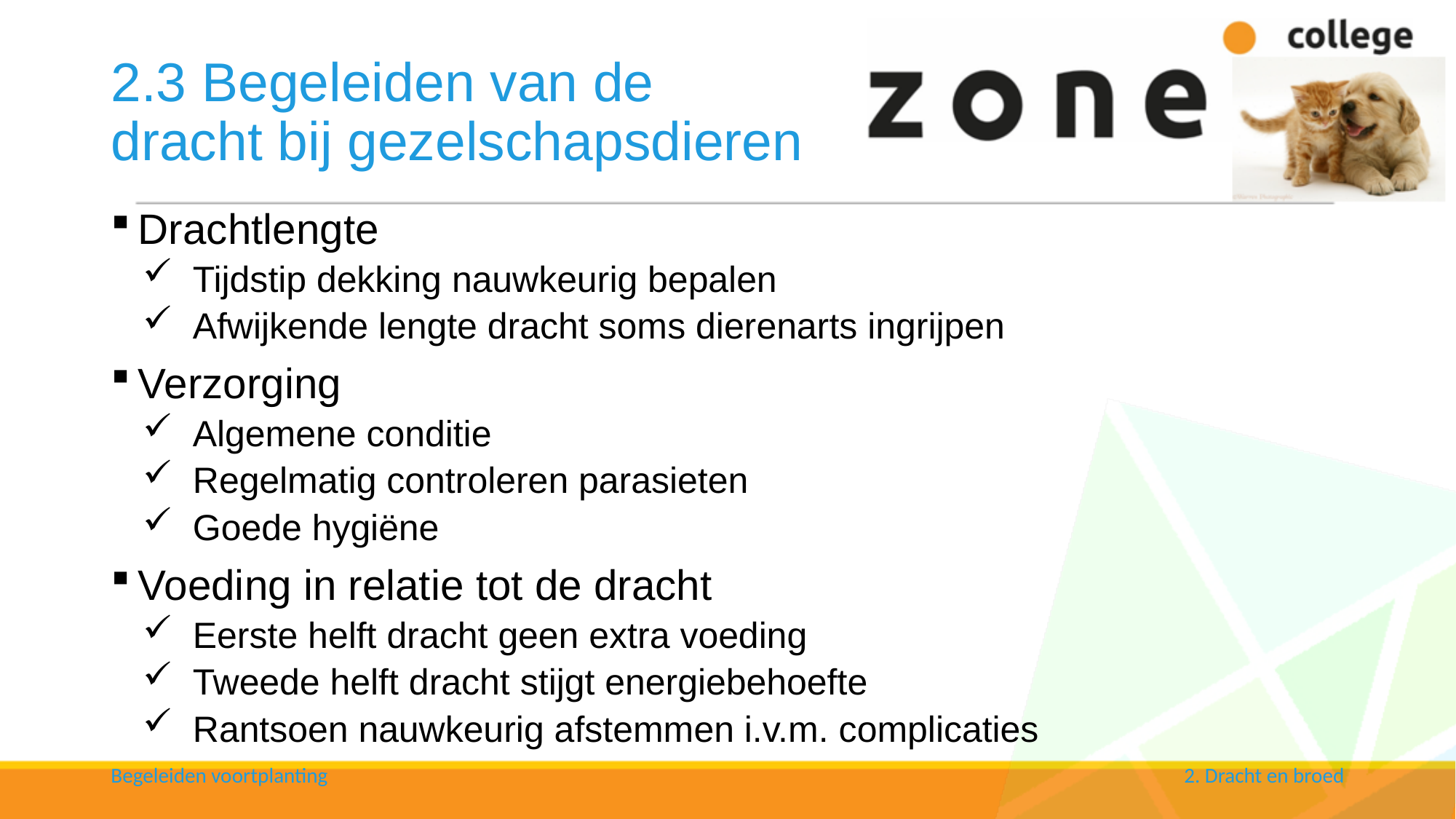

# 2.3 Begeleiden van de dracht bij gezelschapsdieren
Drachtlengte
Tijdstip dekking nauwkeurig bepalen
Afwijkende lengte dracht soms dierenarts ingrijpen
Verzorging
Algemene conditie
Regelmatig controleren parasieten
Goede hygiëne
Voeding in relatie tot de dracht
Eerste helft dracht geen extra voeding
Tweede helft dracht stijgt energiebehoefte
Rantsoen nauwkeurig afstemmen i.v.m. complicaties

Begeleiden voortplanting
2. Dracht en broed